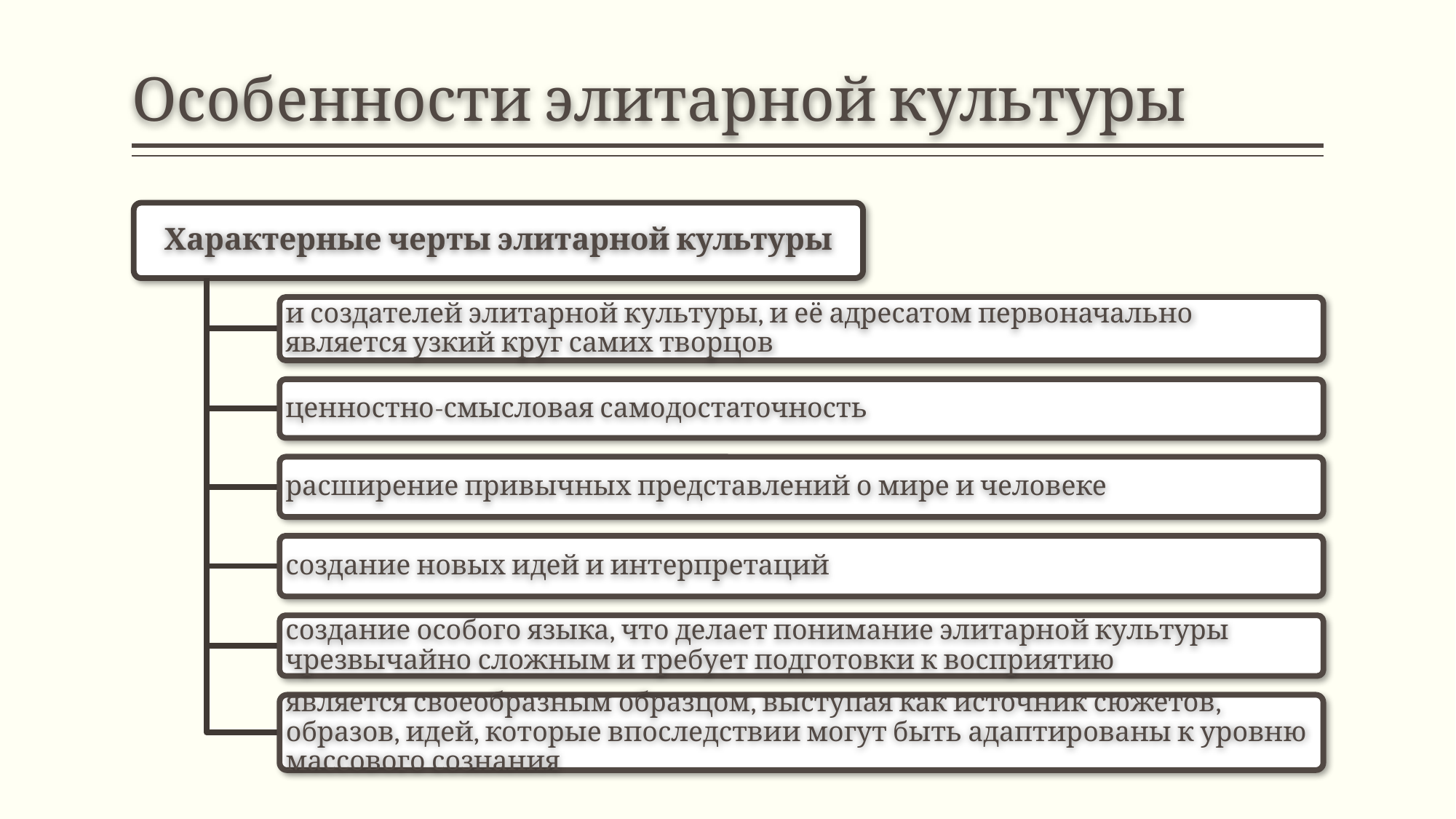

# Особенности элитарной культуры

Характерные черты элитарной культуры

и создателей элитарной культуры, и её адресатом первоначально является узкий круг самих творцов

ценностно-смысловая самодостаточность

расширение привычных представлений о мире и человеке

создание новых идей и интерпретаций

создание особого языка, что делает понимание элитарной культуры чрезвычайно сложным и требует подготовки к восприятию

является своеобразным образцом, выступая как источник сюжетов, образов, идей, которые впоследствии могут быть адаптированы к уровню массового сознания